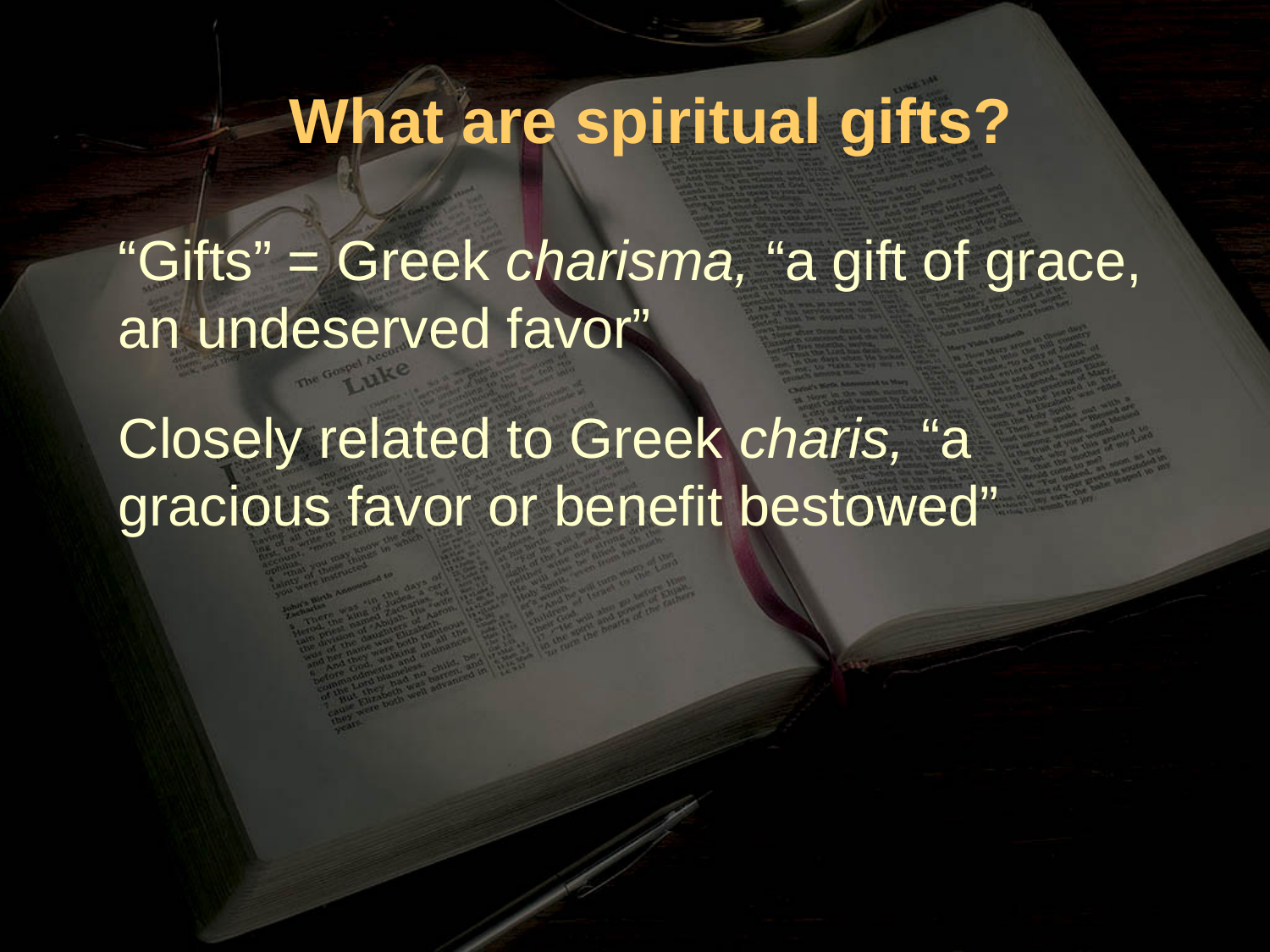

What are spiritual gifts?

“Gifts” = Greek charisma, “a gift of grace, an undeserved favor”

Closely related to Greek charis, “a gracious favor or benefit bestowed”